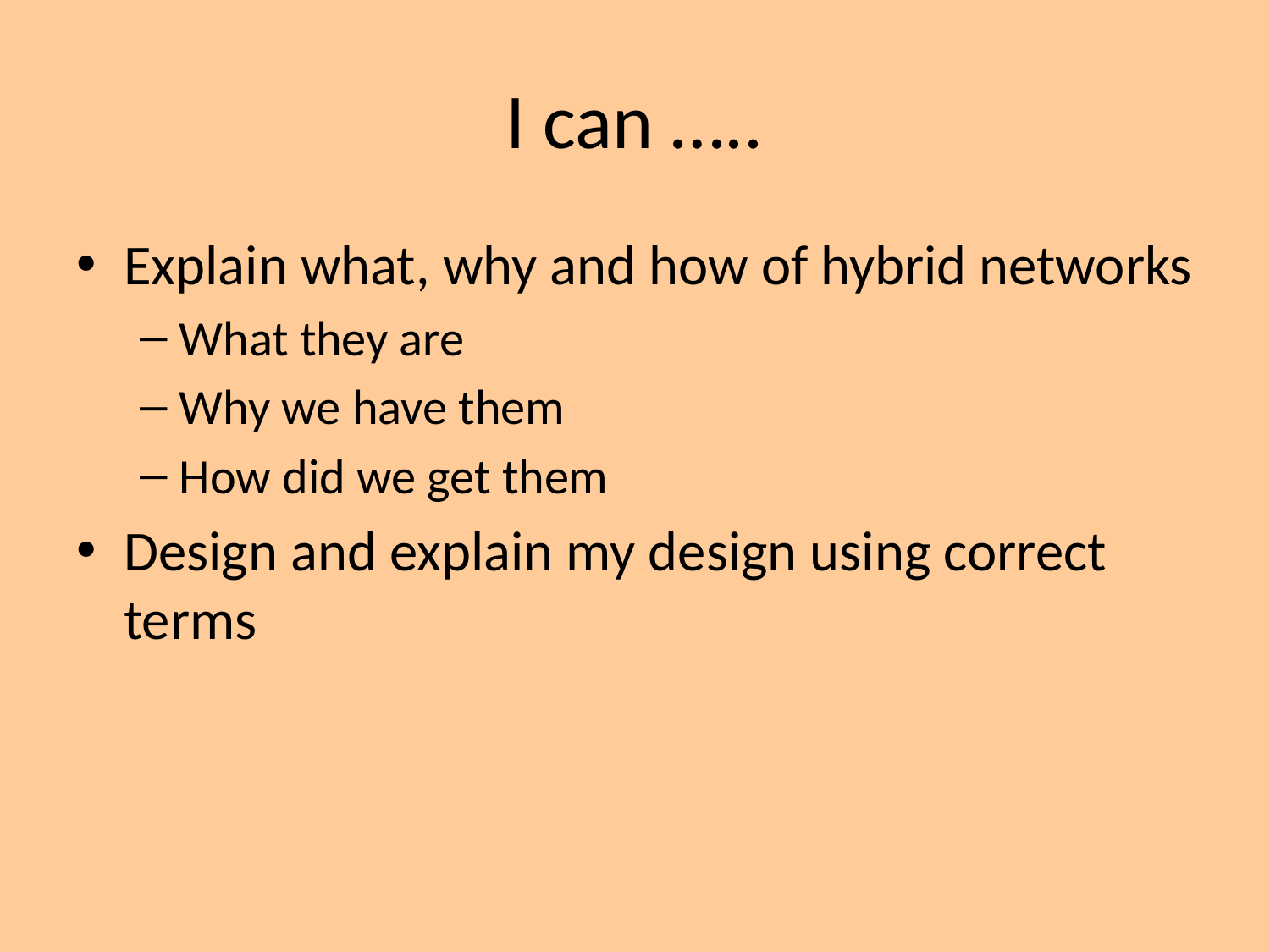

# I can …..
Explain what, why and how of hybrid networks
What they are
Why we have them
How did we get them
Design and explain my design using correct terms